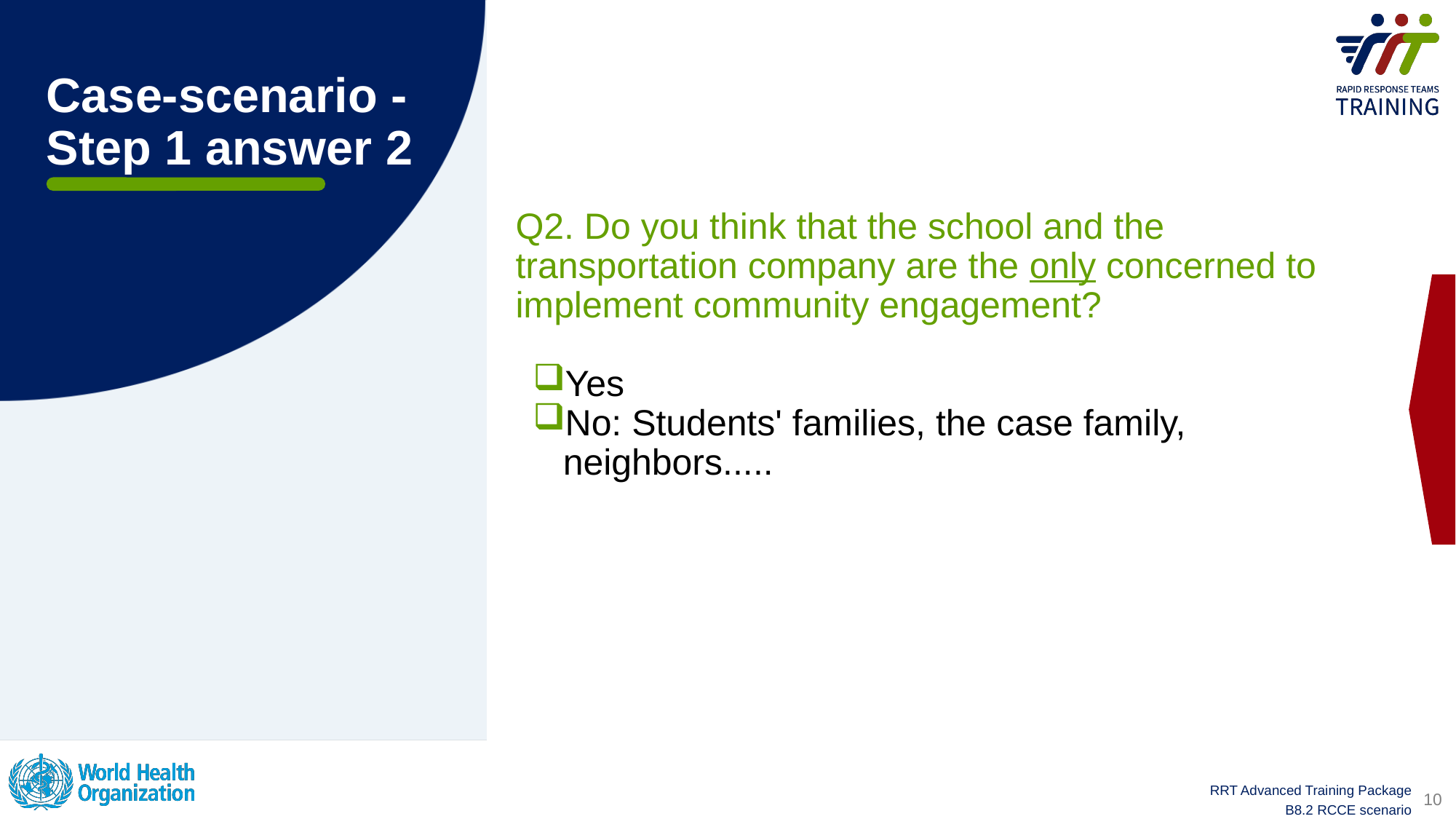

Case-scenario - Step 1 answer 2
Q2. Do you think that the school and the transportation company are the only concerned to implement community engagement?

Yes
No: Students' families, the case family, neighbors.....